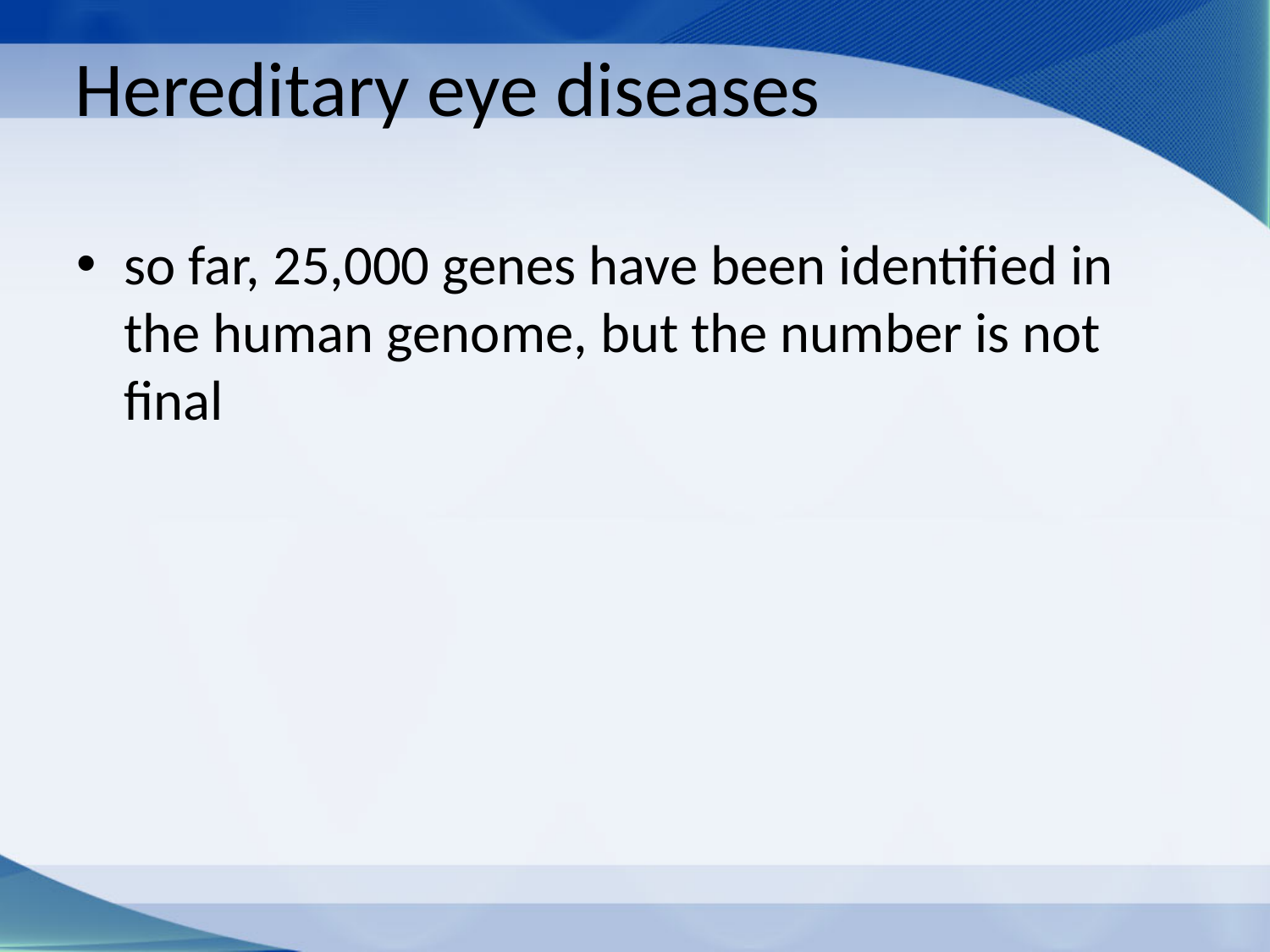

# Hereditary eye diseases
so far, 25,000 genes have been identified in the human genome, but the number is not final